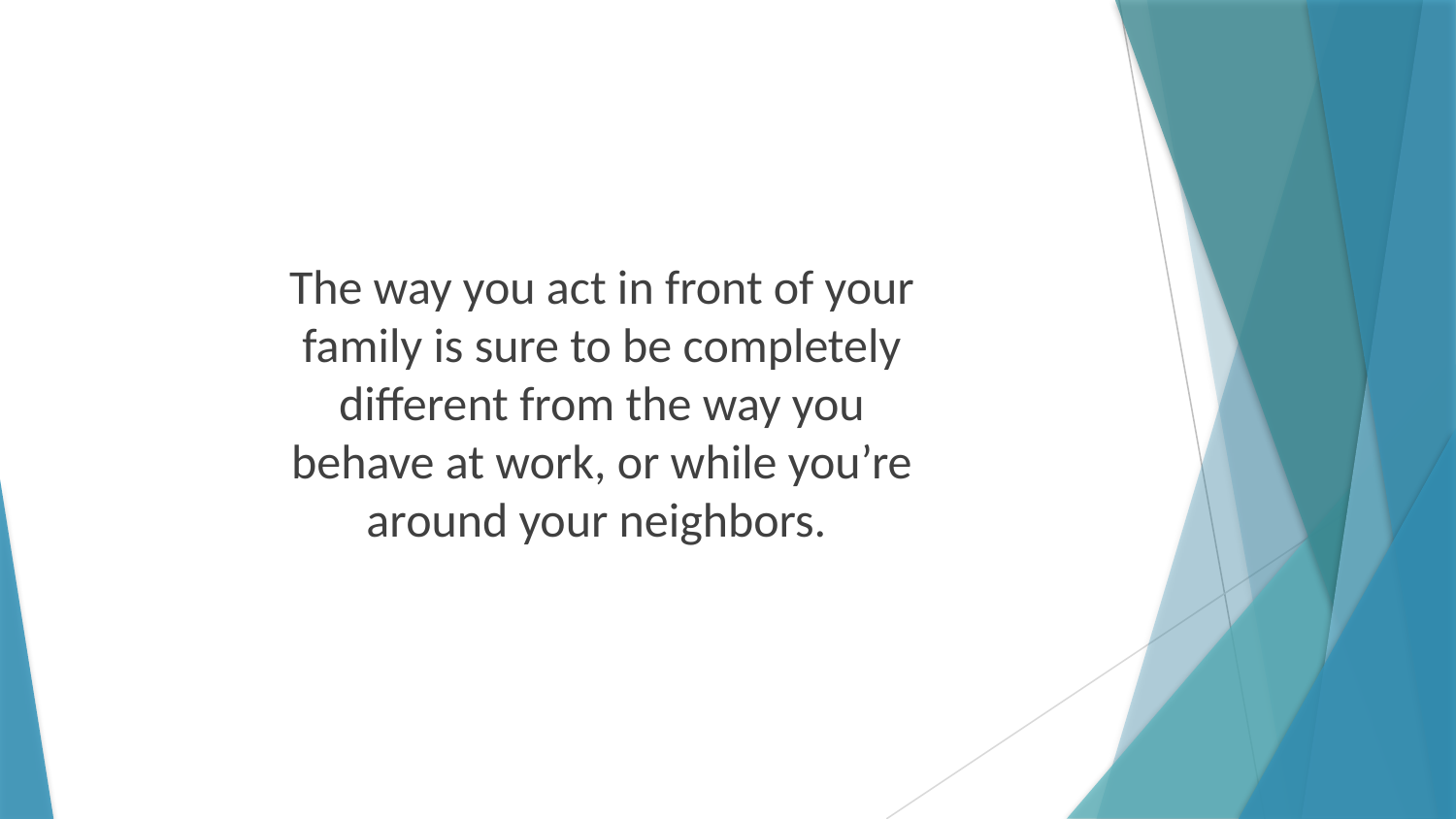

The way you act in front of your family is sure to be completely different from the way you behave at work, or while you’re around your neighbors.